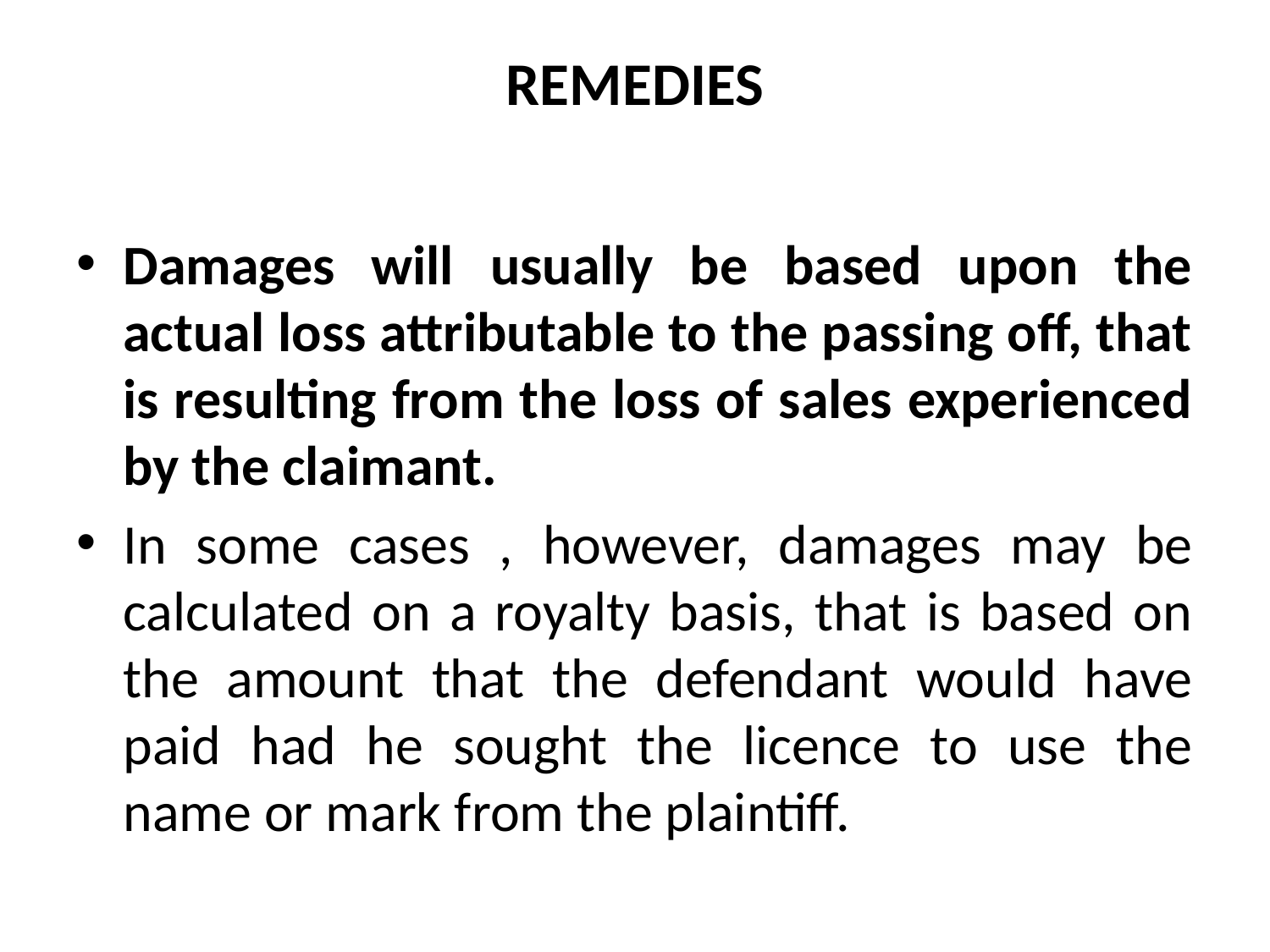

# REMEDIES
Damages will usually be based upon the actual loss attributable to the passing off, that is resulting from the loss of sales experienced by the claimant.
In some cases , however, damages may be calculated on a royalty basis, that is based on the amount that the defendant would have paid had he sought the licence to use the name or mark from the plaintiff.